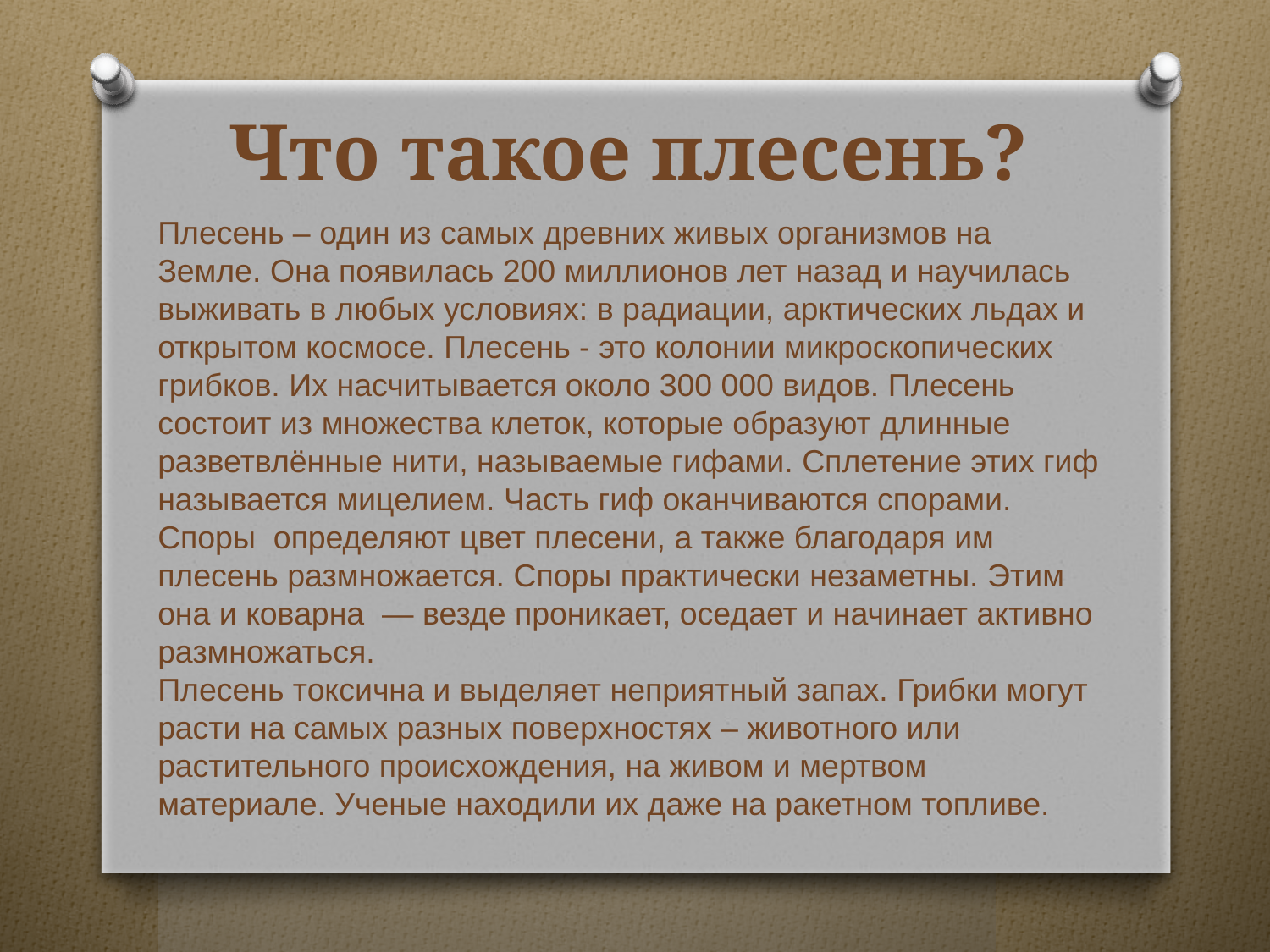

# Что такое плесень?
Плесень – один из самых древних живых организмов на Земле. Она появилась 200 миллионов лет назад и научилась выживать в любых условиях: в радиации, арктических льдах и открытом космосе. Плесень - это колонии микроскопических грибков. Их насчитывается около 300 000 видов. Плесень состоит из множества клеток, которые образуют длинные разветвлённые нити, называемые гифами. Сплетение этих гиф называется мицелием. Часть гиф оканчиваются спорами. Споры  определяют цвет плесени, а также благодаря им плесень размножается. Споры практически незаметны. Этим она и коварна  — везде проникает, оседает и начинает активно размножаться.
Плесень токсична и выделяет неприятный запах. Грибки могут расти на самых разных поверхностях – животного или растительного происхождения, на живом и мертвом материале. Ученые находили их даже на ракетном топливе.